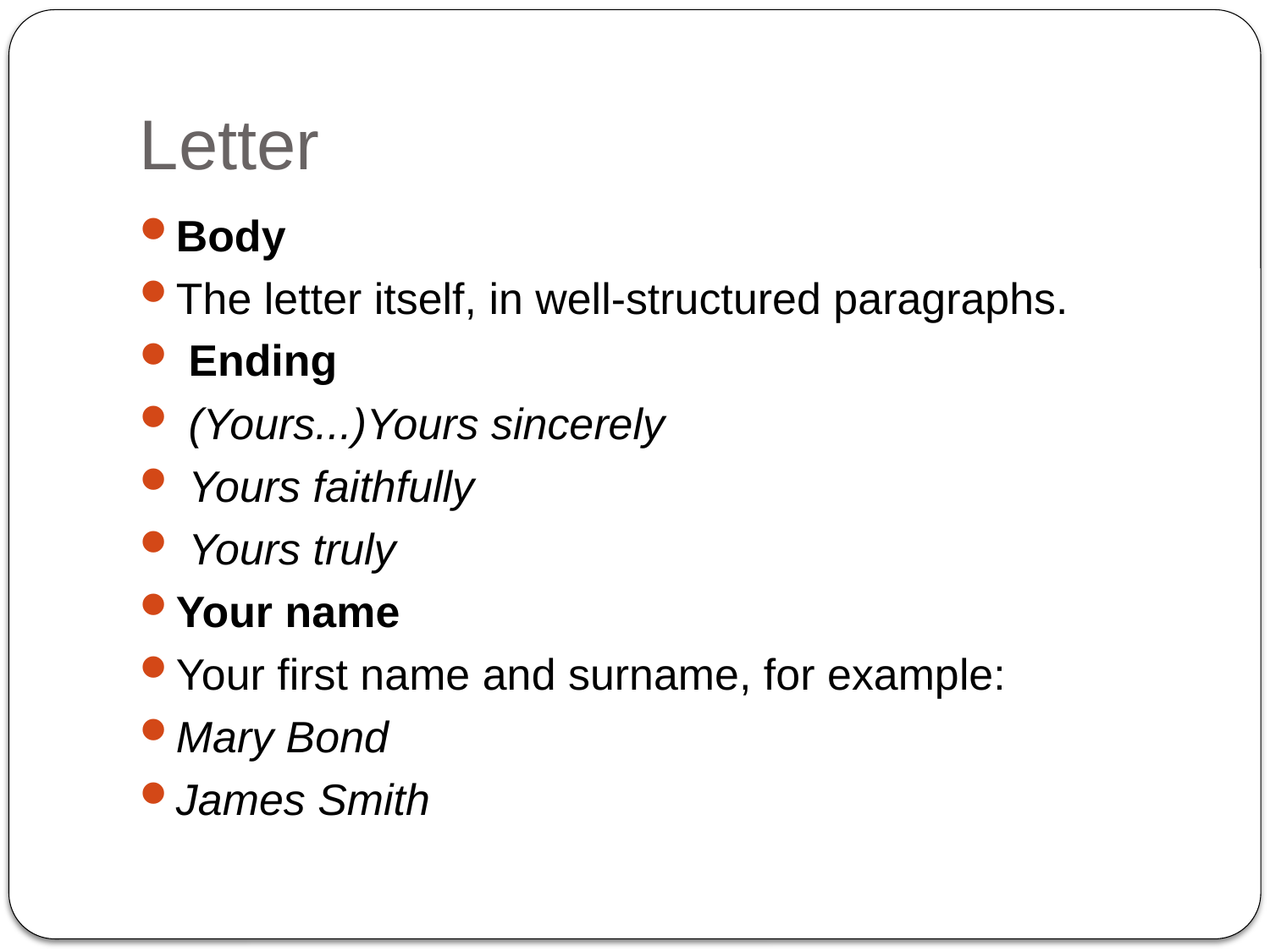

# Letter
Body
The letter itself, in well-structured paragraphs.
 Ending
 (Yours...)Yours sincerely
 Yours faithfully
 Yours truly
Your name
Your first name and surname, for example:
Mary Bond
James Smith